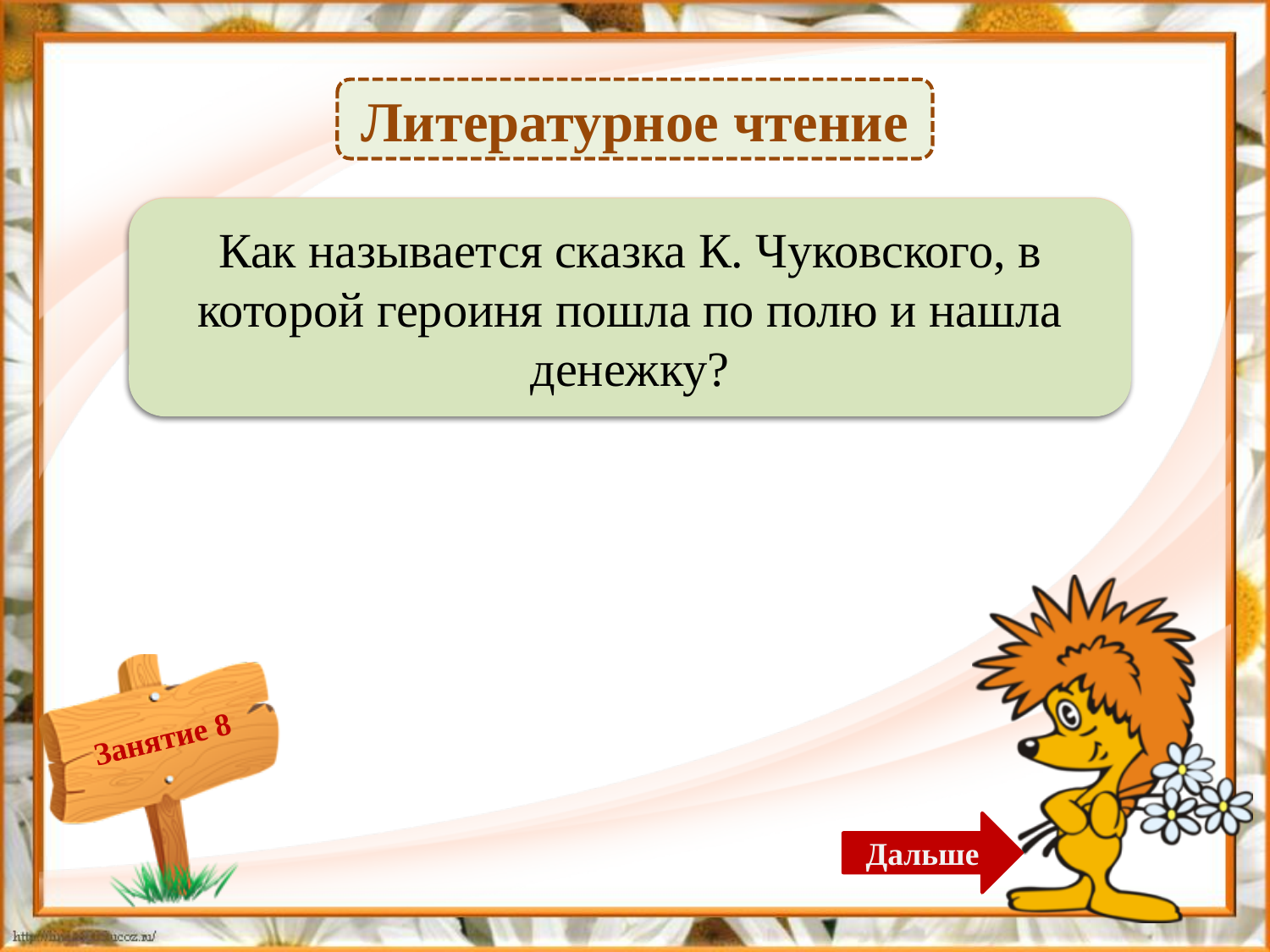

Литературное чтение
 «Муха-цокотуха» – 1б.
Как называется сказка К. Чуковского, в которой героиня пошла по полю и нашла денежку?

Дальше